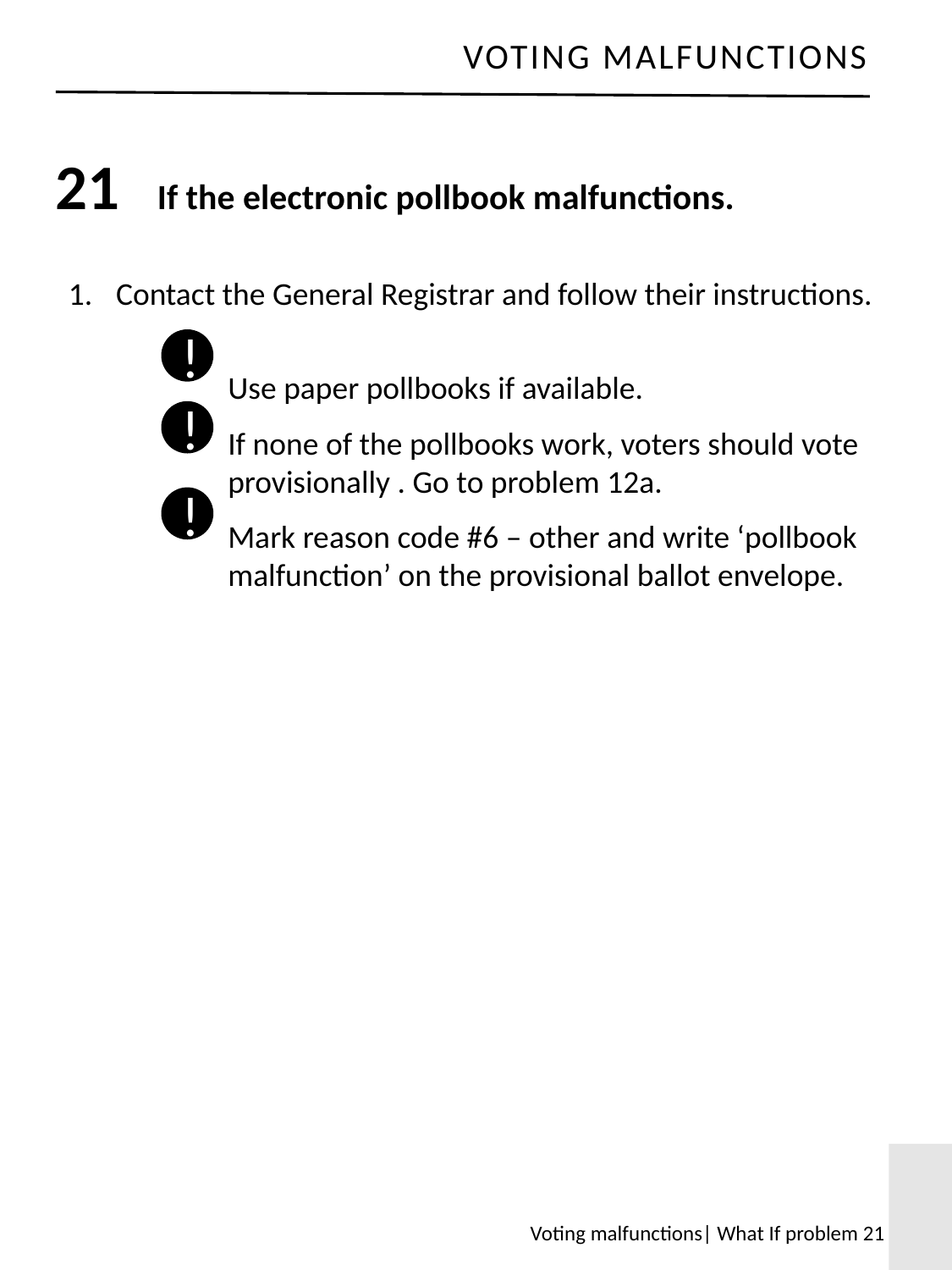

21
If the electronic pollbook malfunctions.
Contact the General Registrar and follow their instructions.
Use paper pollbooks if available.
If none of the pollbooks work, voters should vote  provisionally . Go to problem 12a.
Mark reason code #6 – other and write ‘pollbook malfunction’ on the provisional ballot envelope.

!
!
!
Voting malfunctions| What If problem 21